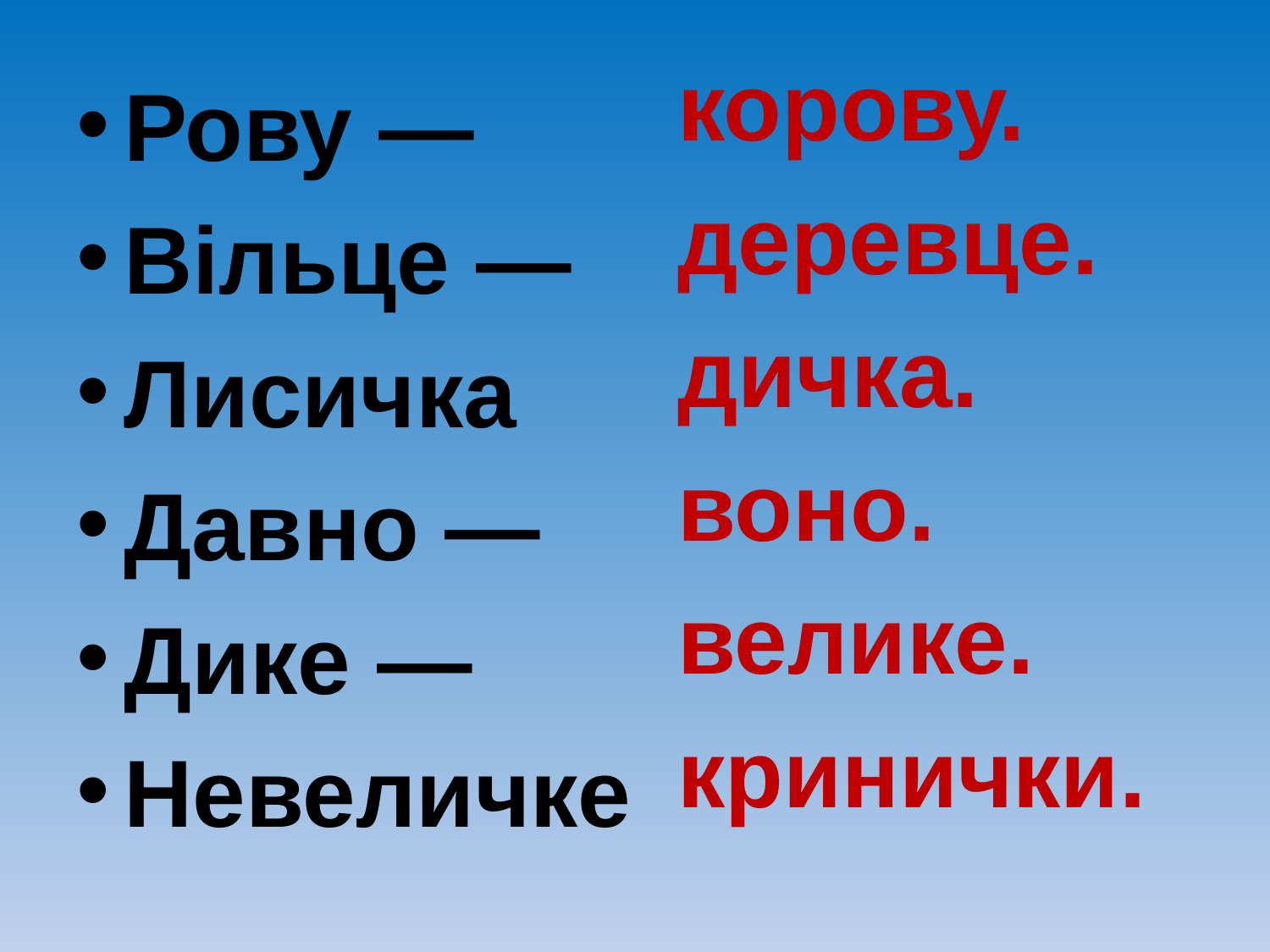

корову.
деревце.
дичка.
воно.
велике.
кринички.

Рову —
Вільце —
Лисичка
Давно —
Дике —
Невеличке